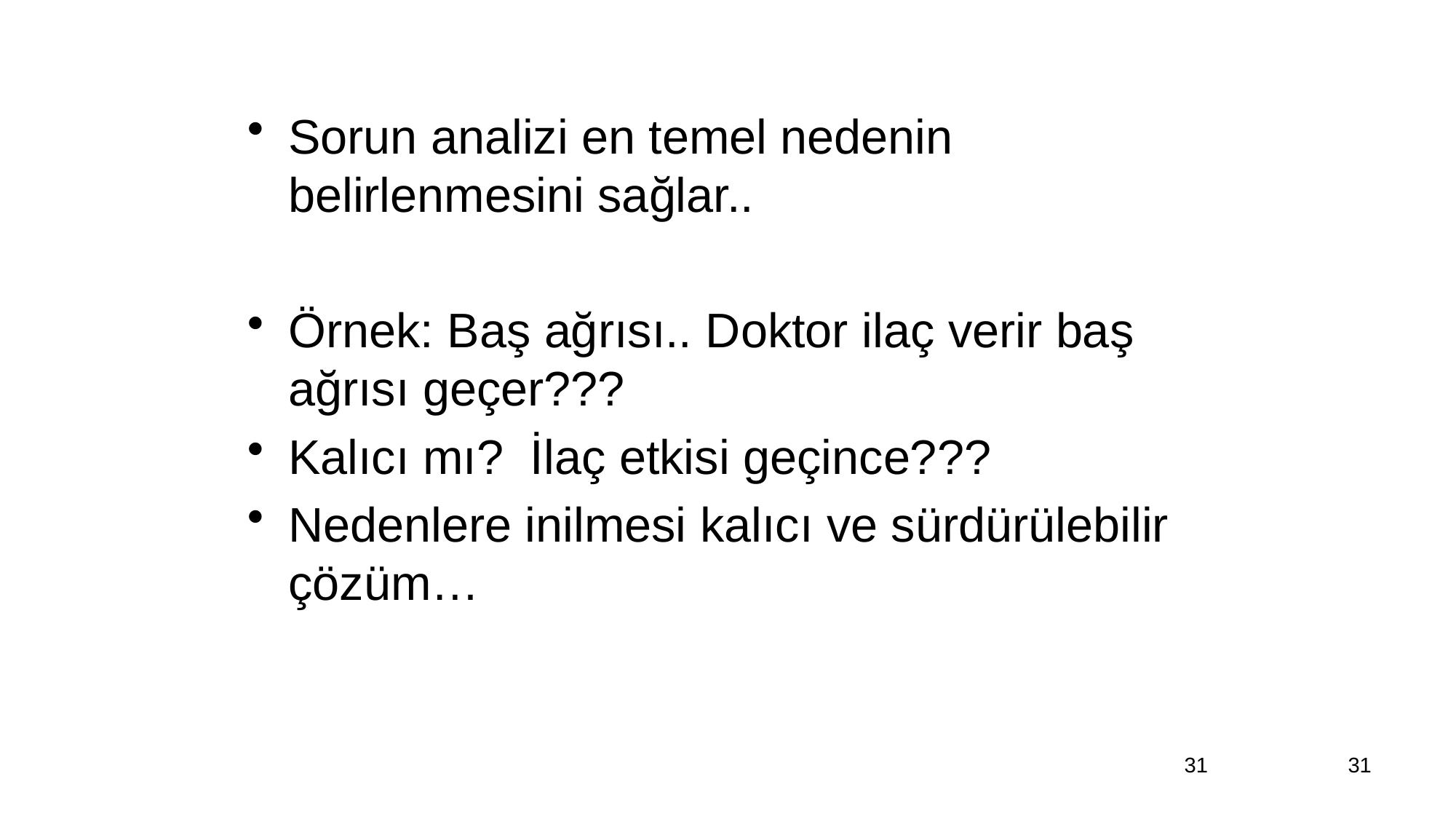

Sorun analizi en temel nedenin belirlenmesini sağlar..

Örnek: Baş ağrısı.. Doktor ilaç verir baş ağrısı geçer???
Kalıcı mı?  İlaç etkisi geçince???
Nedenlere inilmesi kalıcı ve sürdürülebilir çözüm…
31
31